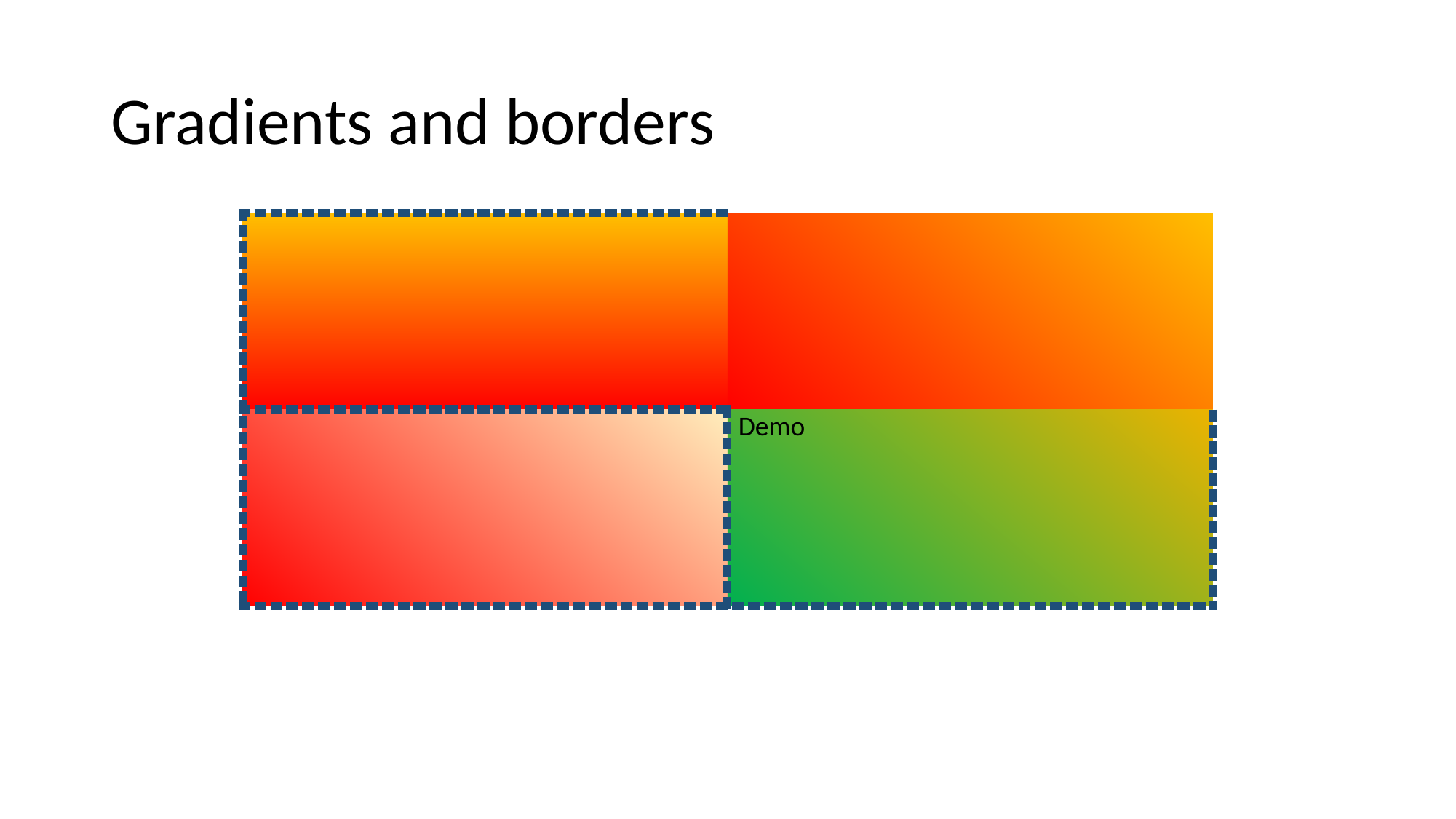

# Gradients and borders
|  |  |
| --- | --- |
|  | Demo |